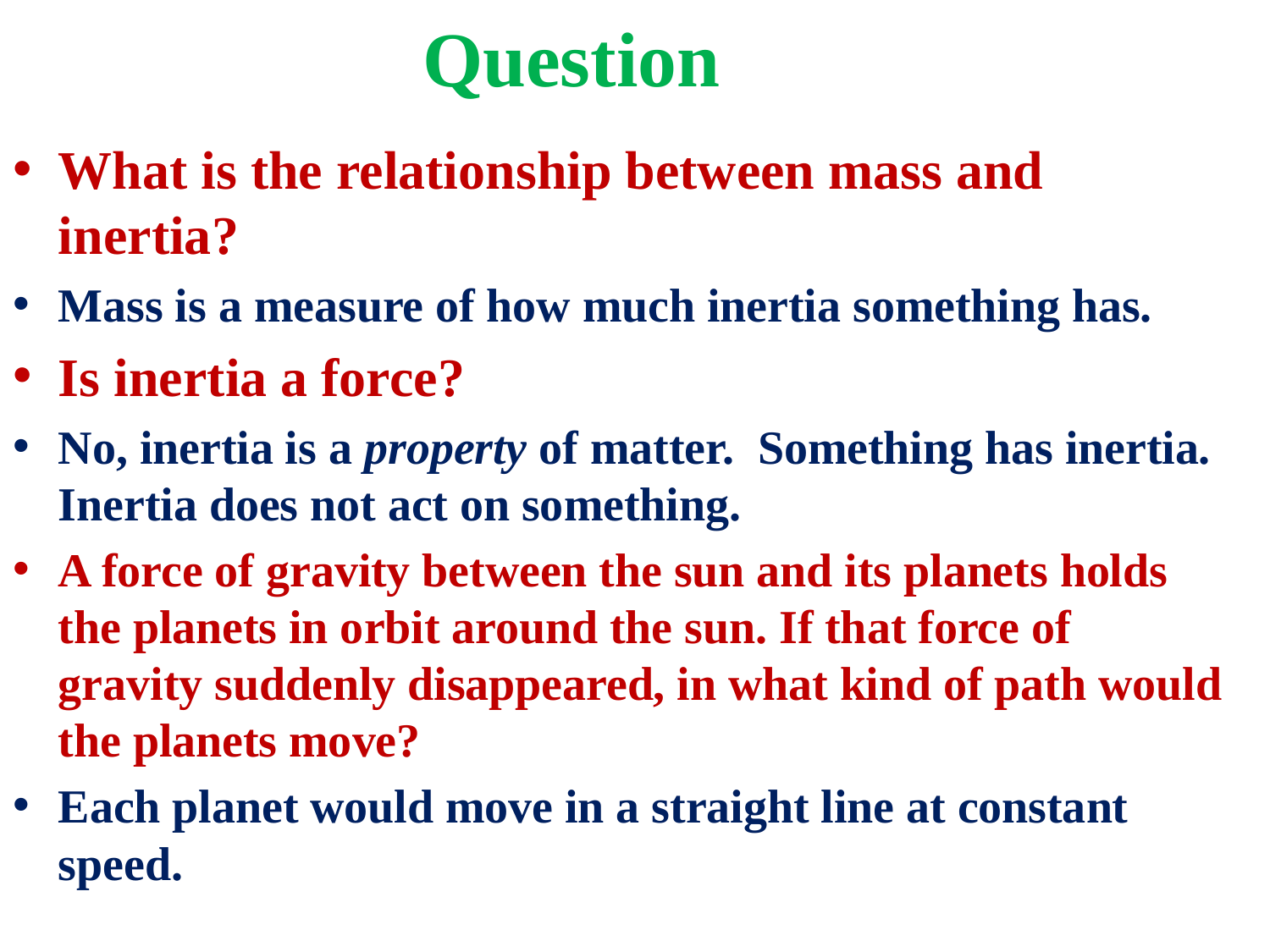

# Question
What is the relationship between mass and inertia?
Mass is a measure of how much inertia something has.
Is inertia a force?
No, inertia is a property of matter.  Something has inertia.  Inertia does not act on something.
A force of gravity between the sun and its planets holds the planets in orbit around the sun. If that force of gravity suddenly disappeared, in what kind of path would the planets move?
Each planet would move in a straight line at constant speed.